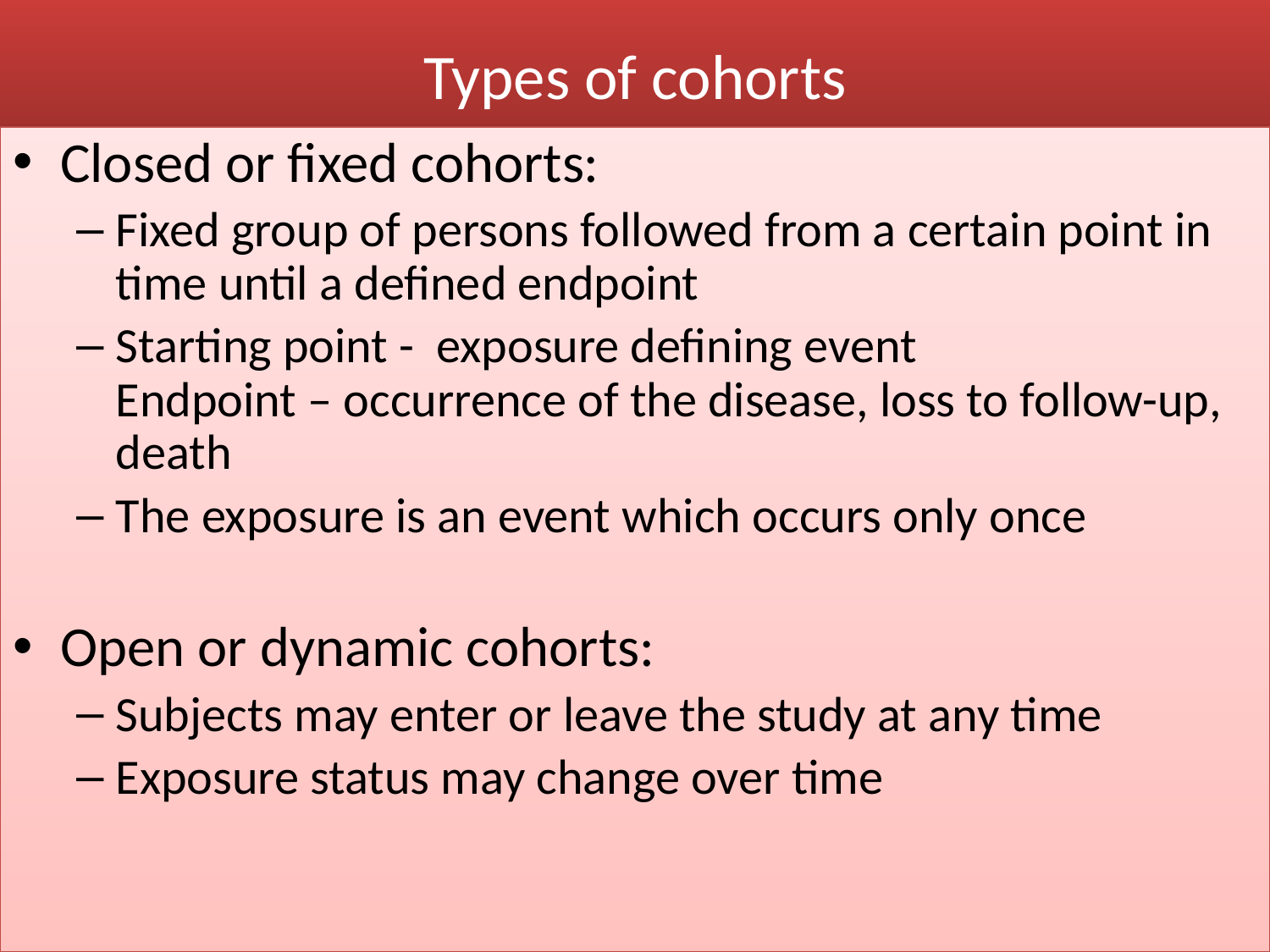

# Types of cohorts
Closed or fixed cohorts:
Fixed group of persons followed from a certain point in time until a defined endpoint
Starting point -  exposure defining event
Endpoint – occurrence of the disease, loss to follow-up, death
The exposure is an event which occurs only once

Open or dynamic cohorts:
Subjects may enter or leave the study at any time
Exposure status may change over time